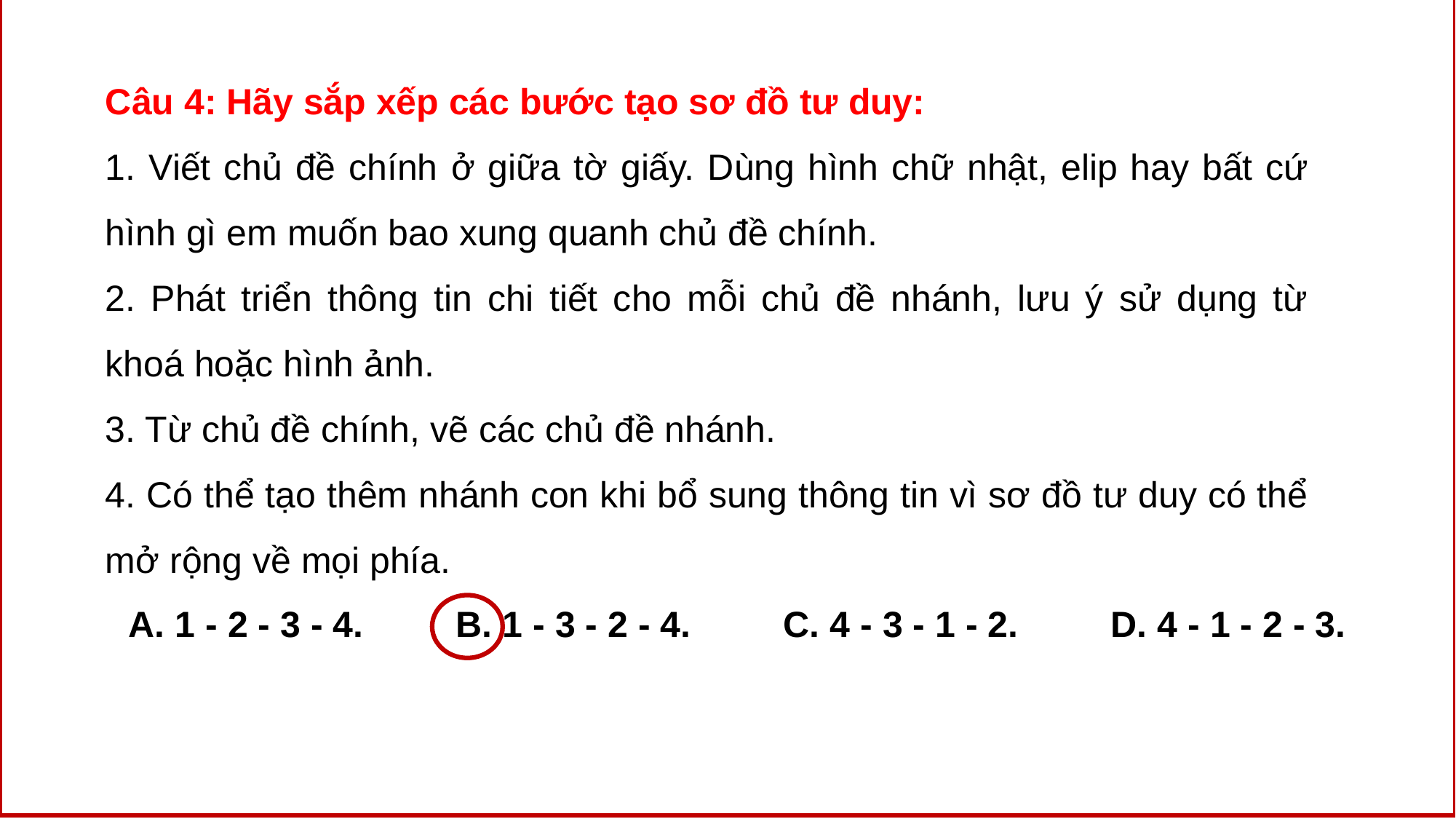

giao
Câu 4: Hãy sắp xếp các bước tạo sơ đồ tư duy:
1. Viết chủ đề chính ở giữa tờ giấy. Dùng hình chữ nhật, elip hay bất cứ hình gì em muốn bao xung quanh chủ đề chính.
2. Phát triển thông tin chi tiết cho mỗi chủ đề nhánh, lưu ý sử dụng từ khoá hoặc hình ảnh.
3. Từ chủ đề chính, vẽ các chủ đề nhánh.
4. Có thể tạo thêm nhánh con khi bổ sung thông tin vì sơ đồ tư duy có thể mở rộng về mọi phía.

A. 1 - 2 - 3 - 4. 	B. 1 - 3 - 2 - 4.  	C. 4 - 3 - 1 - 2.	D. 4 - 1 - 2 - 3.